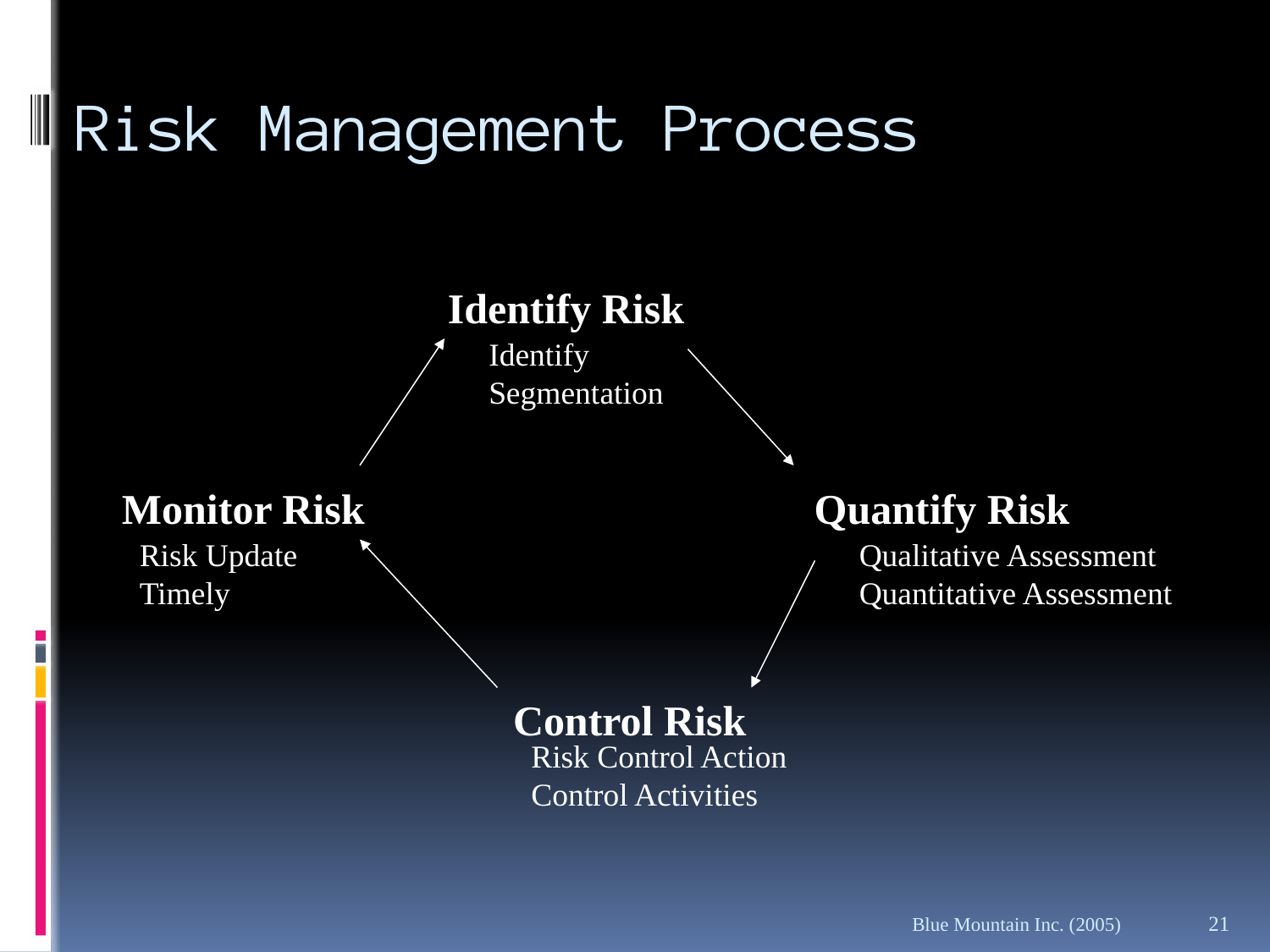

# Risk Management Process
Identify Risk
Identify Segmentation

Monitor Risk
Quantify Risk
Risk Update Timely
Qualitative Assessment Quantitative Assessment

Control Risk
Risk Control Action Control Activities
Blue Mountain Inc. (2005)
21